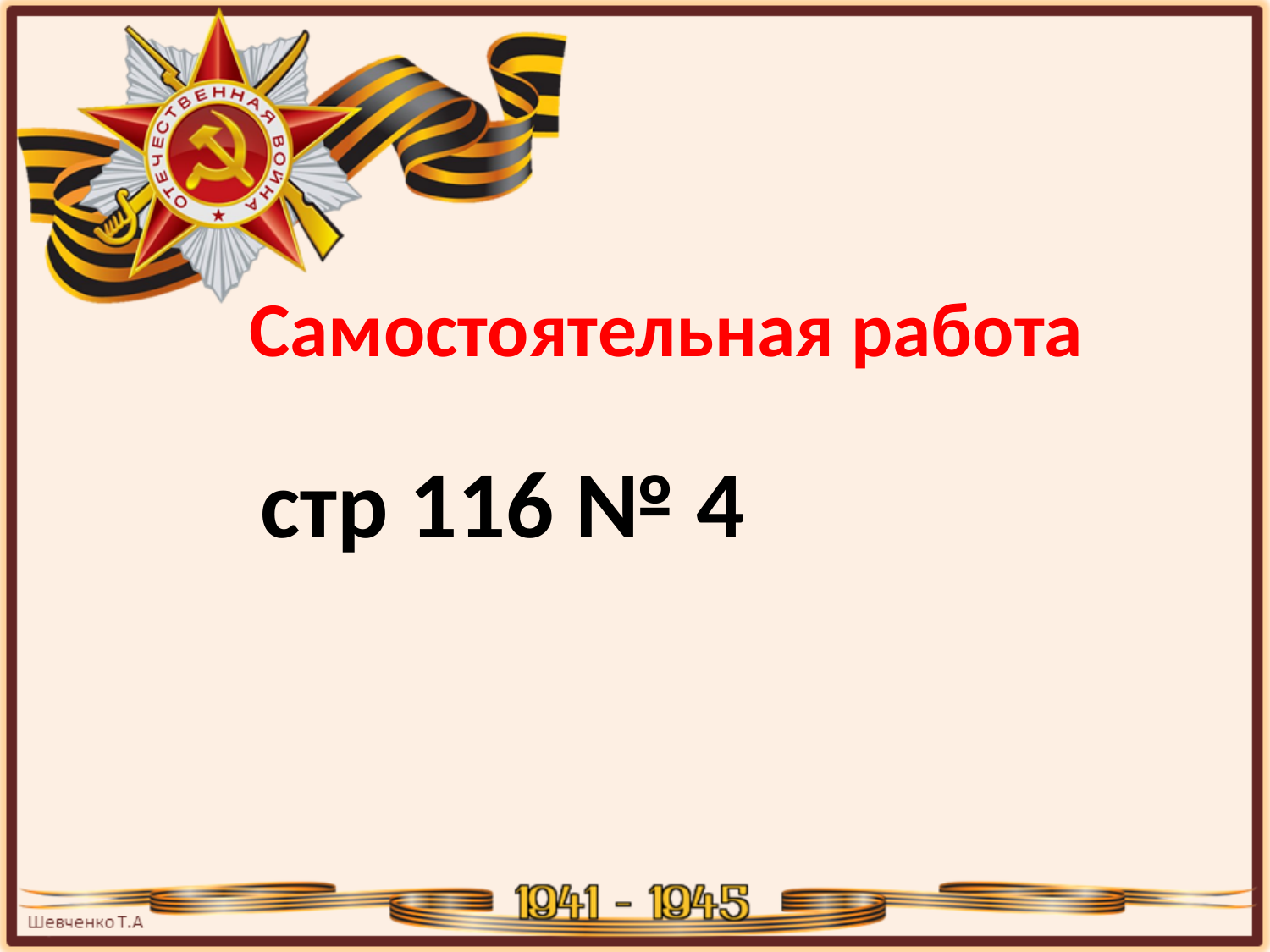

# Самостоятельная работа
стр 116 № 4